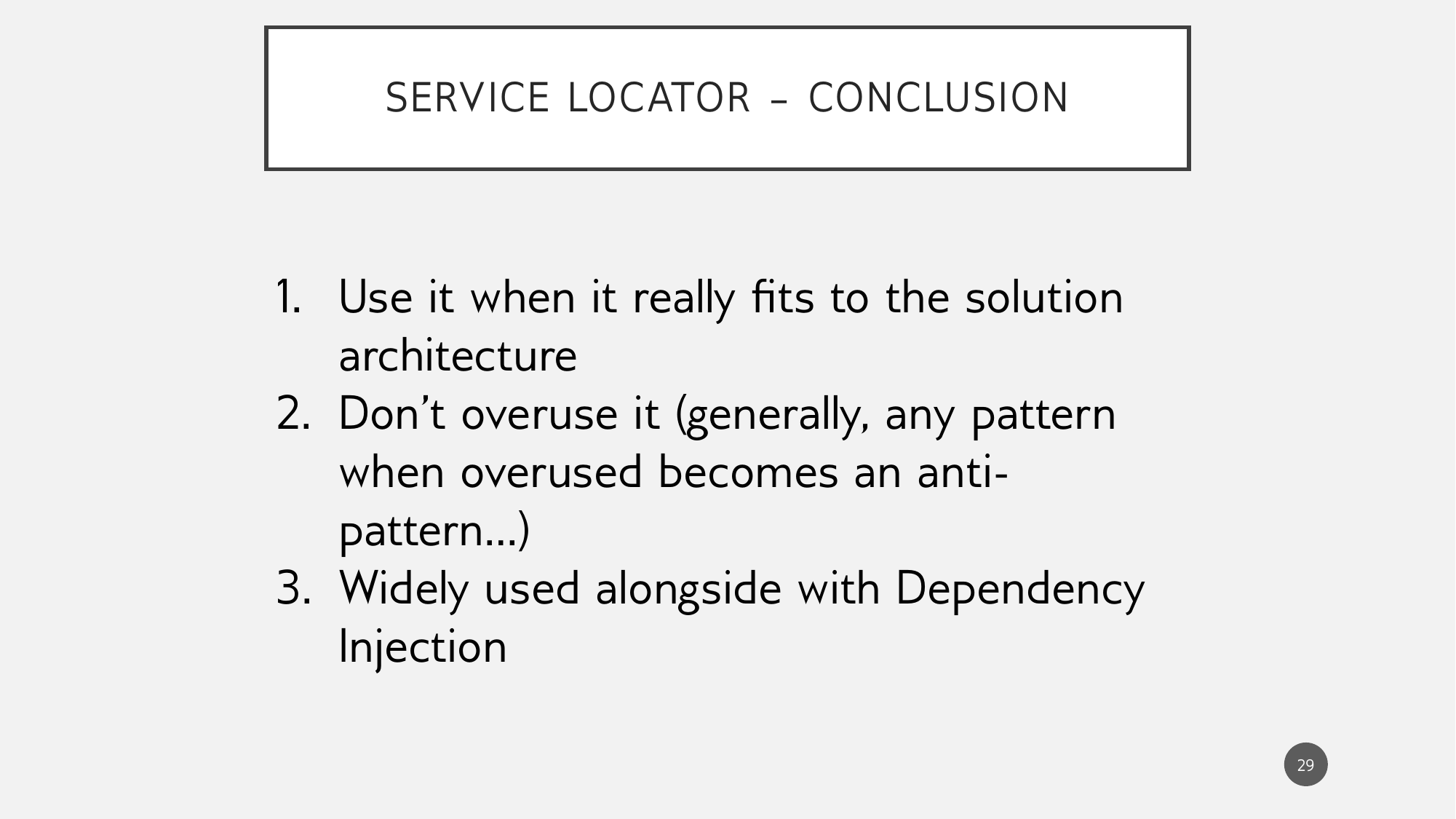

# Service Locator – CONCLUSION
Use it when it really fits to the solution architecture
Don’t overuse it (generally, any pattern when overused becomes an anti-pattern…)
Widely used alongside with Dependency Injection
29